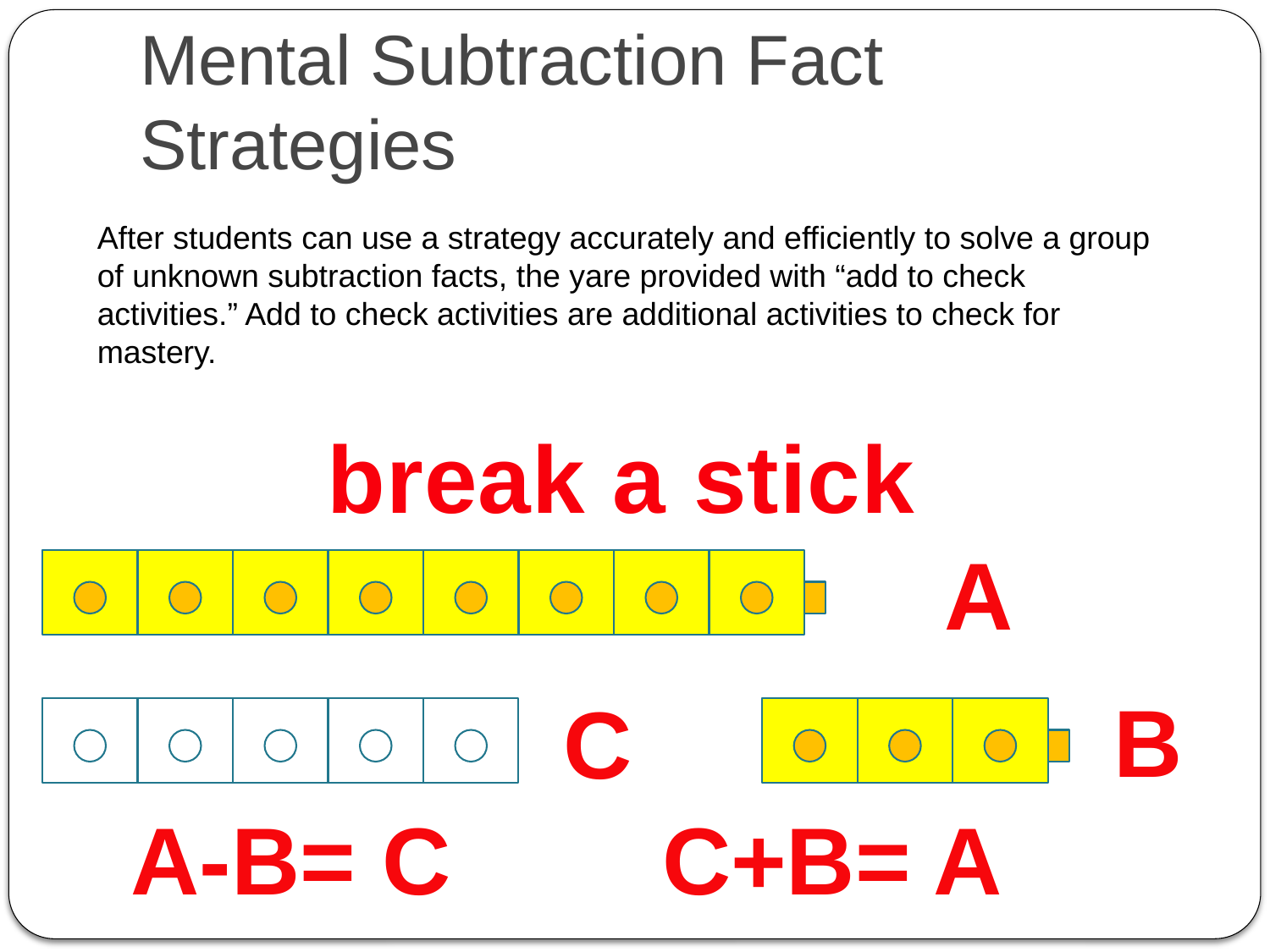

# Mental Subtraction Fact Strategies
After students can use a strategy accurately and efficiently to solve a group of unknown subtraction facts, the yare provided with “add to check activities.” Add to check activities are additional activities to check for mastery.
break a stick
A

B
C

A-B= C
C+B= A